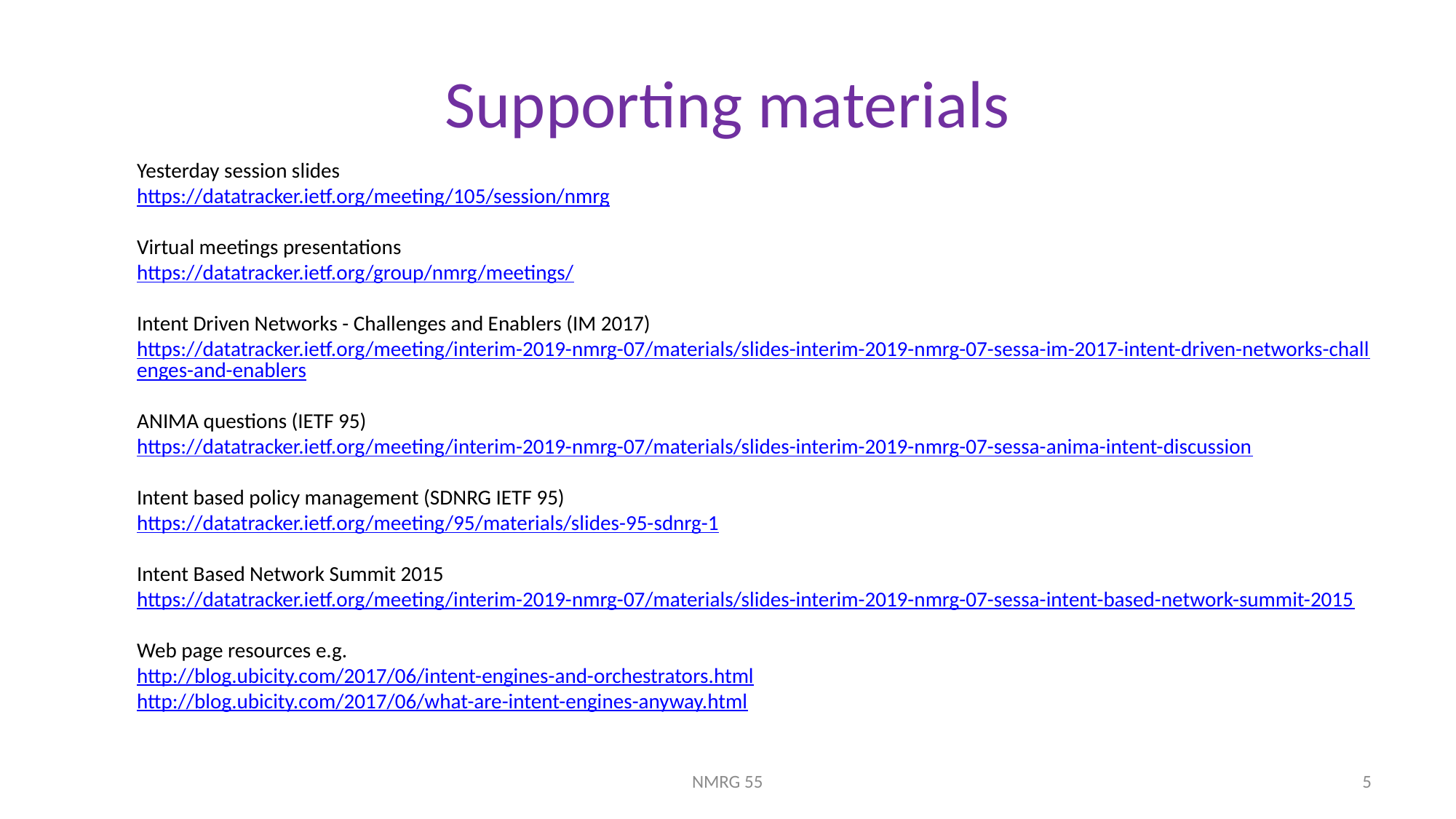

# Supporting materials
Yesterday session slides
https://datatracker.ietf.org/meeting/105/session/nmrg

Virtual meetings presentations
https://datatracker.ietf.org/group/nmrg/meetings/

Intent Driven Networks - Challenges and Enablers (IM 2017)
https://datatracker.ietf.org/meeting/interim-2019-nmrg-07/materials/slides-interim-2019-nmrg-07-sessa-im-2017-intent-driven-networks-challenges-and-enablers

ANIMA questions (IETF 95)
https://datatracker.ietf.org/meeting/interim-2019-nmrg-07/materials/slides-interim-2019-nmrg-07-sessa-anima-intent-discussion

Intent based policy management (SDNRG IETF 95)
https://datatracker.ietf.org/meeting/95/materials/slides-95-sdnrg-1

Intent Based Network Summit 2015
https://datatracker.ietf.org/meeting/interim-2019-nmrg-07/materials/slides-interim-2019-nmrg-07-sessa-intent-based-network-summit-2015

Web page resources e.g.
http://blog.ubicity.com/2017/06/intent-engines-and-orchestrators.html
http://blog.ubicity.com/2017/06/what-are-intent-engines-anyway.html

NMRG 55
5